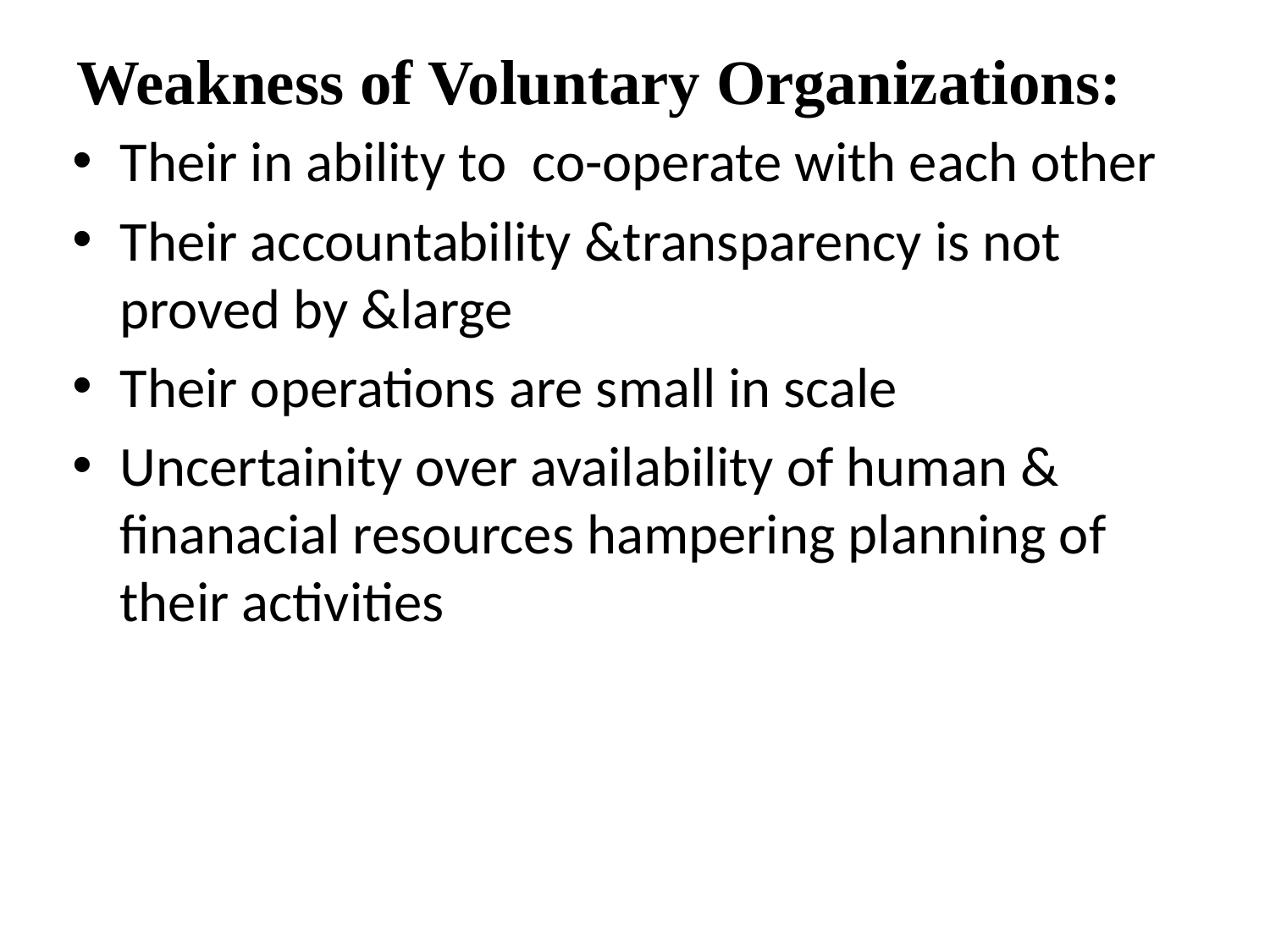

# Weakness of Voluntary Organizations:
Their in ability to  co-operate with each other
Their accountability &transparency is not proved by &large
Their operations are small in scale
Uncertainity over availability of human & finanacial resources hampering planning of their activities